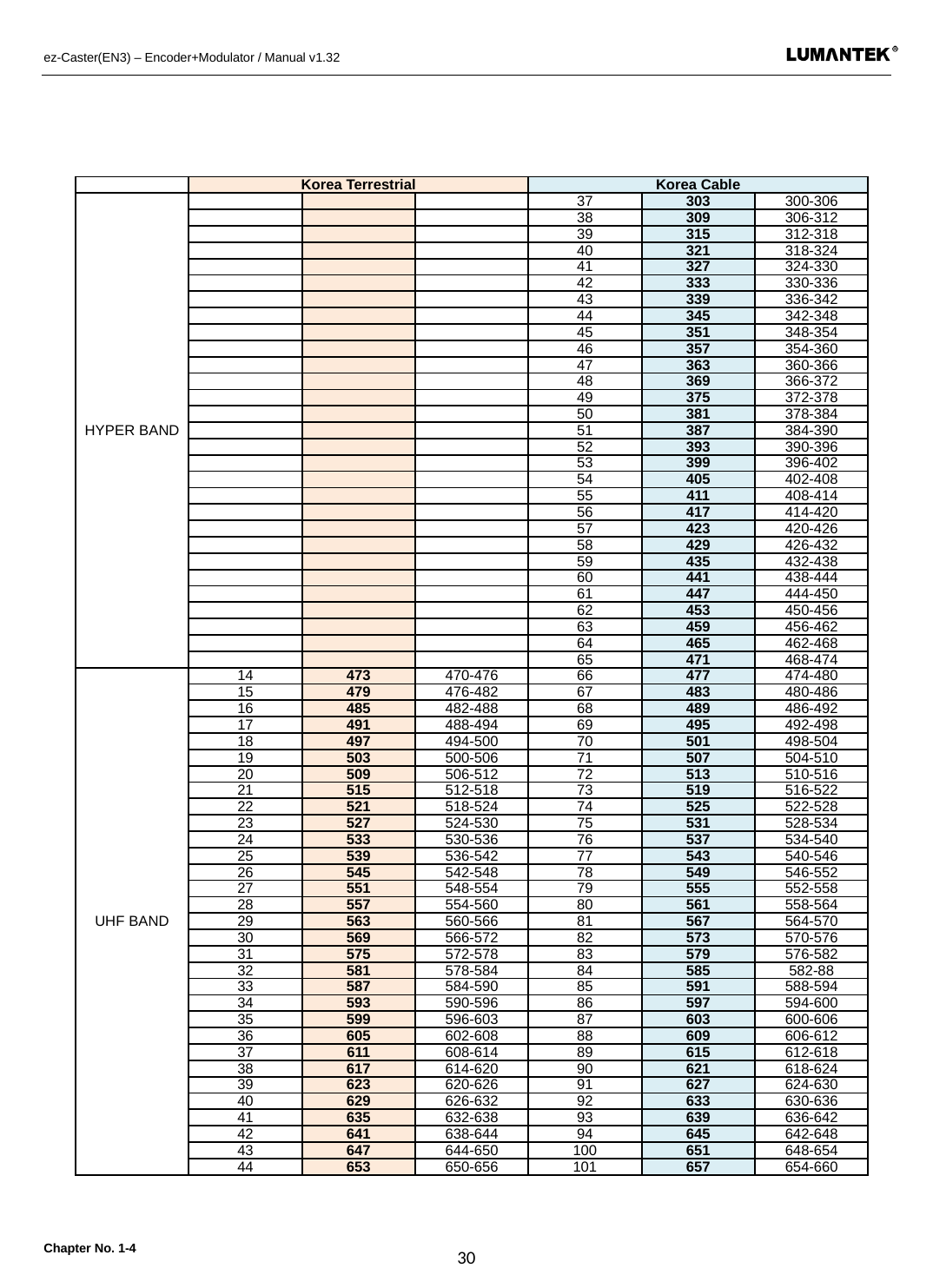

|  | Korea Terrestrial |  |  | Korea Cable |  |  |
| --- | --- | --- | --- | --- | --- | --- |
| HYPER BAND |  |  |  | 37 | 303 | 300-306 |
|  |  |  |  | 38 | 309 | 306-312 |
|  |  |  |  | 39 | 315 | 312-318 |
|  |  |  |  | 40 | 321 | 318-324 |
|  |  |  |  | 41 | 327 | 324-330 |
|  |  |  |  | 42 | 333 | 330-336 |
|  |  |  |  | 43 | 339 | 336-342 |
|  |  |  |  | 44 | 345 | 342-348 |
|  |  |  |  | 45 | 351 | 348-354 |
|  |  |  |  | 46 | 357 | 354-360 |
|  |  |  |  | 47 | 363 | 360-366 |
|  |  |  |  | 48 | 369 | 366-372 |
|  |  |  |  | 49 | 375 | 372-378 |
|  |  |  |  | 50 | 381 | 378-384 |
|  |  |  |  | 51 | 387 | 384-390 |
|  |  |  |  | 52 | 393 | 390-396 |
|  |  |  |  | 53 | 399 | 396-402 |
|  |  |  |  | 54 | 405 | 402-408 |
|  |  |  |  | 55 | 411 | 408-414 |
|  |  |  |  | 56 | 417 | 414-420 |
|  |  |  |  | 57 | 423 | 420-426 |
|  |  |  |  | 58 | 429 | 426-432 |
|  |  |  |  | 59 | 435 | 432-438 |
|  |  |  |  | 60 | 441 | 438-444 |
|  |  |  |  | 61 | 447 | 444-450 |
|  |  |  |  | 62 | 453 | 450-456 |
|  |  |  |  | 63 | 459 | 456-462 |
|  |  |  |  | 64 | 465 | 462-468 |
|  |  |  |  | 65 | 471 | 468-474 |
| UHF BAND | 14 | 473 | 470-476 | 66 | 477 | 474-480 |
|  | 15 | 479 | 476-482 | 67 | 483 | 480-486 |
|  | 16 | 485 | 482-488 | 68 | 489 | 486-492 |
|  | 17 | 491 | 488-494 | 69 | 495 | 492-498 |
|  | 18 | 497 | 494-500 | 70 | 501 | 498-504 |
|  | 19 | 503 | 500-506 | 71 | 507 | 504-510 |
|  | 20 | 509 | 506-512 | 72 | 513 | 510-516 |
|  | 21 | 515 | 512-518 | 73 | 519 | 516-522 |
|  | 22 | 521 | 518-524 | 74 | 525 | 522-528 |
|  | 23 | 527 | 524-530 | 75 | 531 | 528-534 |
|  | 24 | 533 | 530-536 | 76 | 537 | 534-540 |
|  | 25 | 539 | 536-542 | 77 | 543 | 540-546 |
|  | 26 | 545 | 542-548 | 78 | 549 | 546-552 |
|  | 27 | 551 | 548-554 | 79 | 555 | 552-558 |
|  | 28 | 557 | 554-560 | 80 | 561 | 558-564 |
|  | 29 | 563 | 560-566 | 81 | 567 | 564-570 |
|  | 30 | 569 | 566-572 | 82 | 573 | 570-576 |
|  | 31 | 575 | 572-578 | 83 | 579 | 576-582 |
|  | 32 | 581 | 578-584 | 84 | 585 | 582-88 |
|  | 33 | 587 | 584-590 | 85 | 591 | 588-594 |
|  | 34 | 593 | 590-596 | 86 | 597 | 594-600 |
|  | 35 | 599 | 596-603 | 87 | 603 | 600-606 |
|  | 36 | 605 | 602-608 | 88 | 609 | 606-612 |
|  | 37 | 611 | 608-614 | 89 | 615 | 612-618 |
|  | 38 | 617 | 614-620 | 90 | 621 | 618-624 |
|  | 39 | 623 | 620-626 | 91 | 627 | 624-630 |
|  | 40 | 629 | 626-632 | 92 | 633 | 630-636 |
|  | 41 | 635 | 632-638 | 93 | 639 | 636-642 |
|  | 42 | 641 | 638-644 | 94 | 645 | 642-648 |
|  | 43 | 647 | 644-650 | 100 | 651 | 648-654 |
|  | 44 | 653 | 650-656 | 101 | 657 | 654-660 |
30